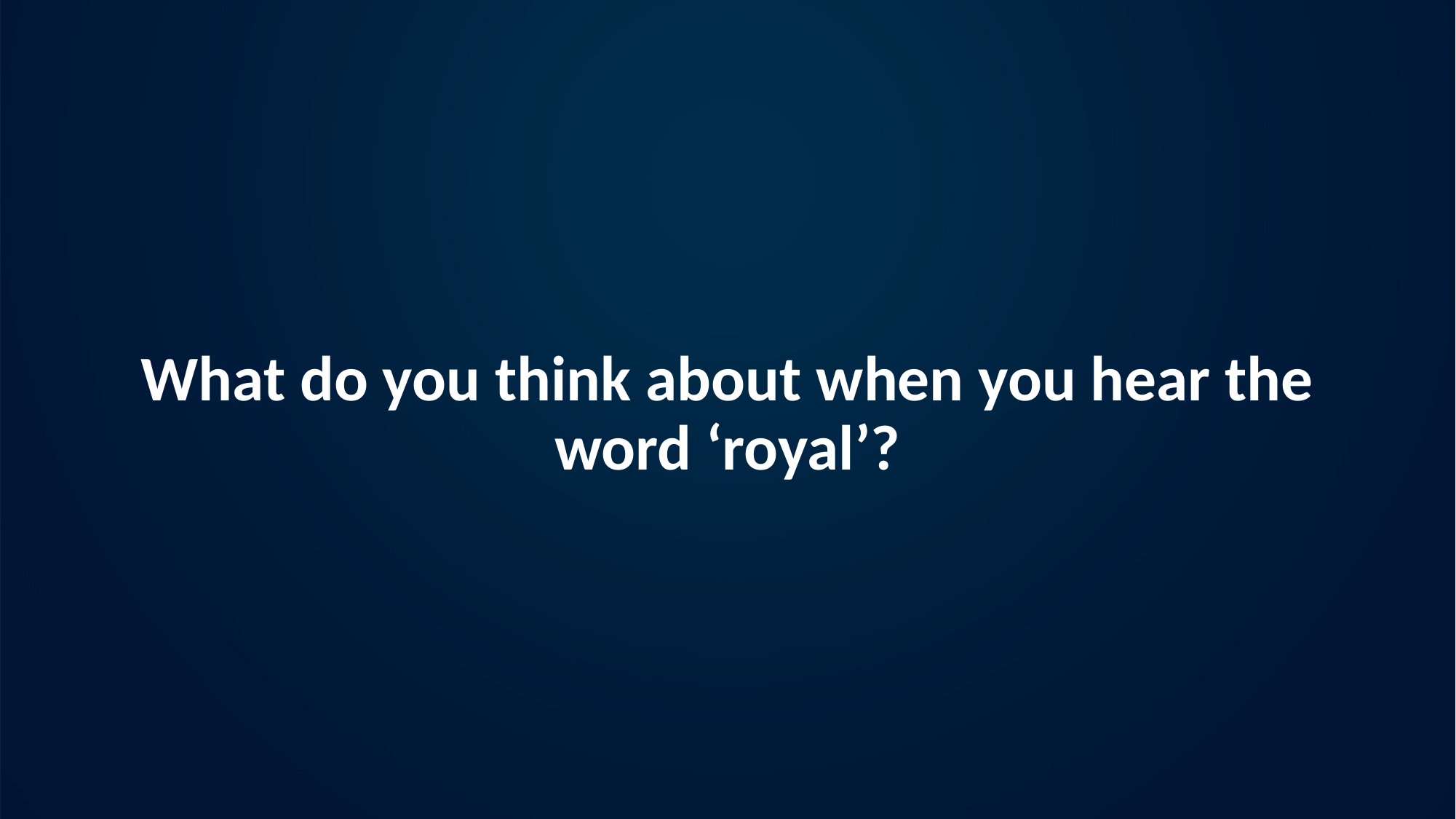

# What do you think about when you hear the word ‘royal’?